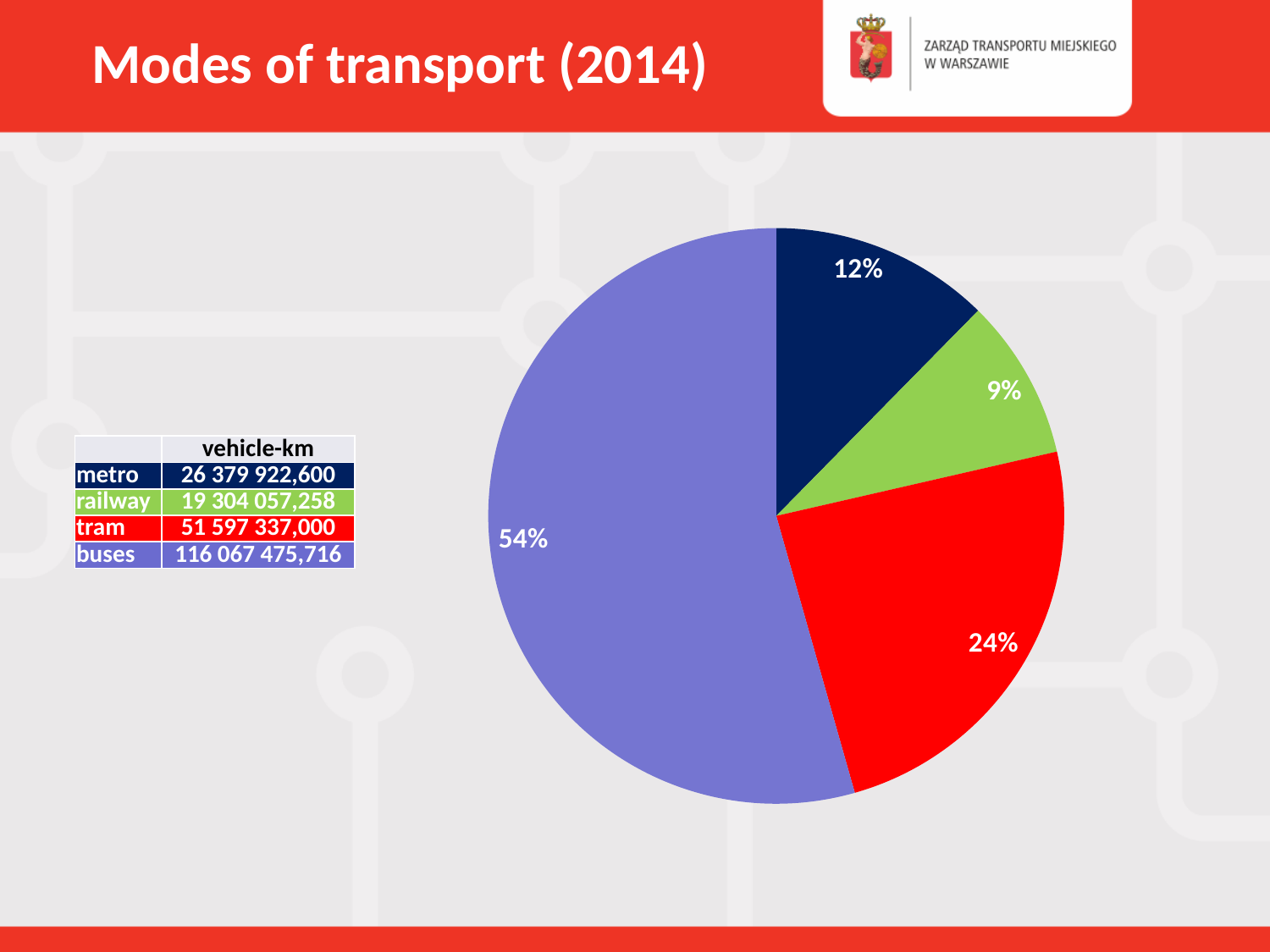

Modes of transport (2014)

### Chart

| Category |  |
|---|---|
| metro | 26379922.6 |
| railway | 19304057.258 |
| tram | 51597337.0 |
| buses | 116067475.71599999 |
|  | vehicle-km |
| --- | --- |
| metro | 26 379 922,600 |
| railway | 19 304 057,258 |
| tram | 51 597 337,000 |
| buses | 116 067 475,716 |